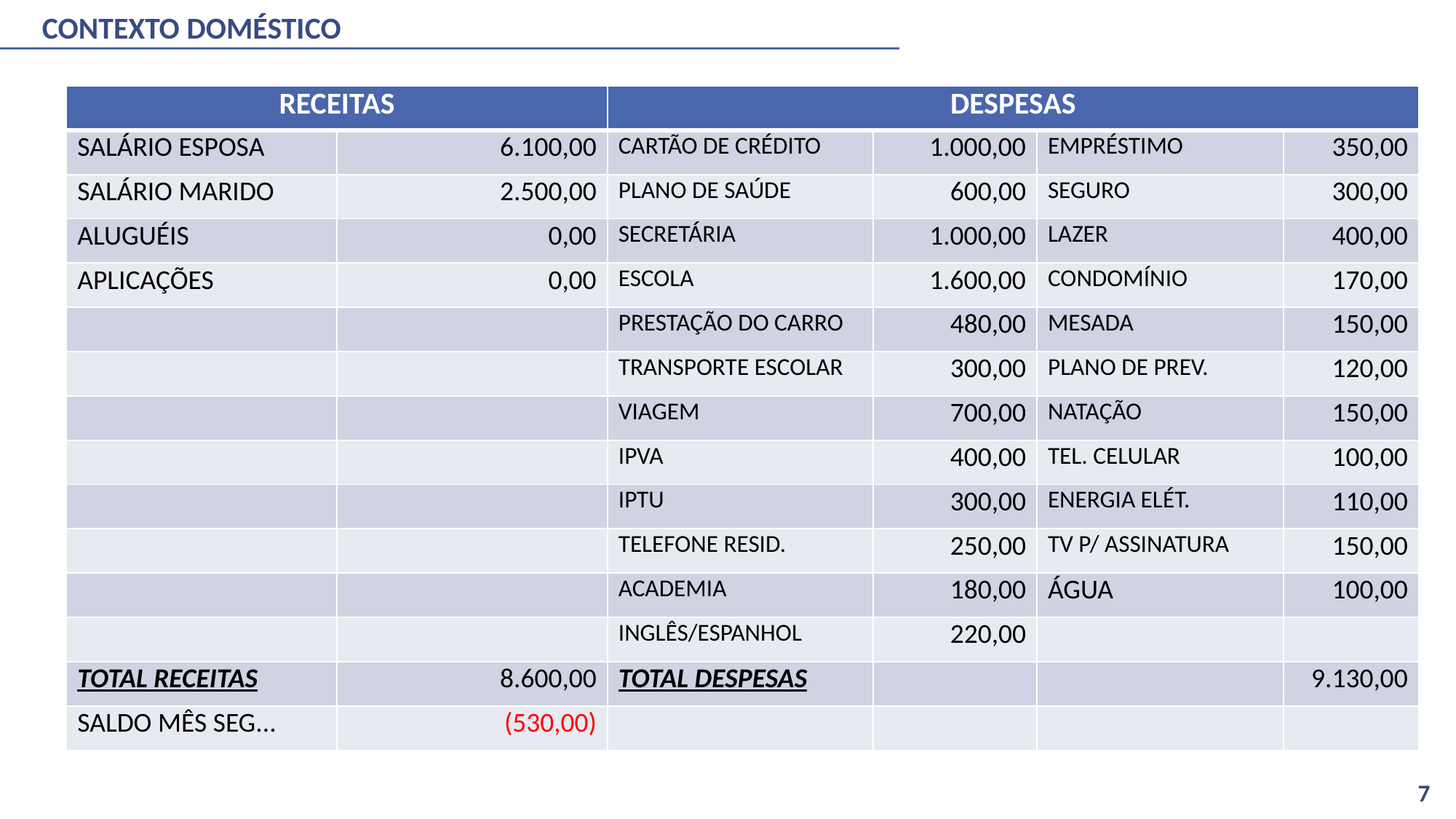

# CONTEXTO DOMÉSTICO
| RECEITAS |  | DESPESAS |  |  |  |
| --- | --- | --- | --- | --- | --- |
| SALÁRIO ESPOSA | 6.100,00 | CARTÃO DE CRÉDITO | 1.000,00 | EMPRÉSTIMO | 350,00 |
| SALÁRIO MARIDO | 2.500,00 | PLANO DE SAÚDE | 600,00 | SEGURO | 300,00 |
| ALUGUÉIS | 0,00 | SECRETÁRIA | 1.000,00 | LAZER | 400,00 |
| APLICAÇÕES | 0,00 | ESCOLA | 1.600,00 | CONDOMÍNIO | 170,00 |
|  |  | PRESTAÇÃO DO CARRO | 480,00 | MESADA | 150,00 |
|  |  | TRANSPORTE ESCOLAR | 300,00 | PLANO DE PREV. | 120,00 |
|  |  | VIAGEM | 700,00 | NATAÇÃO | 150,00 |
|  |  | IPVA | 400,00 | TEL. CELULAR | 100,00 |
|  |  | IPTU | 300,00 | ENERGIA ELÉT. | 110,00 |
|  |  | TELEFONE RESID. | 250,00 | TV P/ ASSINATURA | 150,00 |
|  |  | ACADEMIA | 180,00 | ÁGUA | 100,00 |
|  |  | INGLÊS/ESPANHOL | 220,00 |  |  |
| TOTAL RECEITAS | 8.600,00 | TOTAL DESPESAS |  |  | 9.130,00 |
| SALDO MÊS SEG... | (530,00) |  |  |  |  |
Orçamento Doméstico mês fevereiro/2016
7